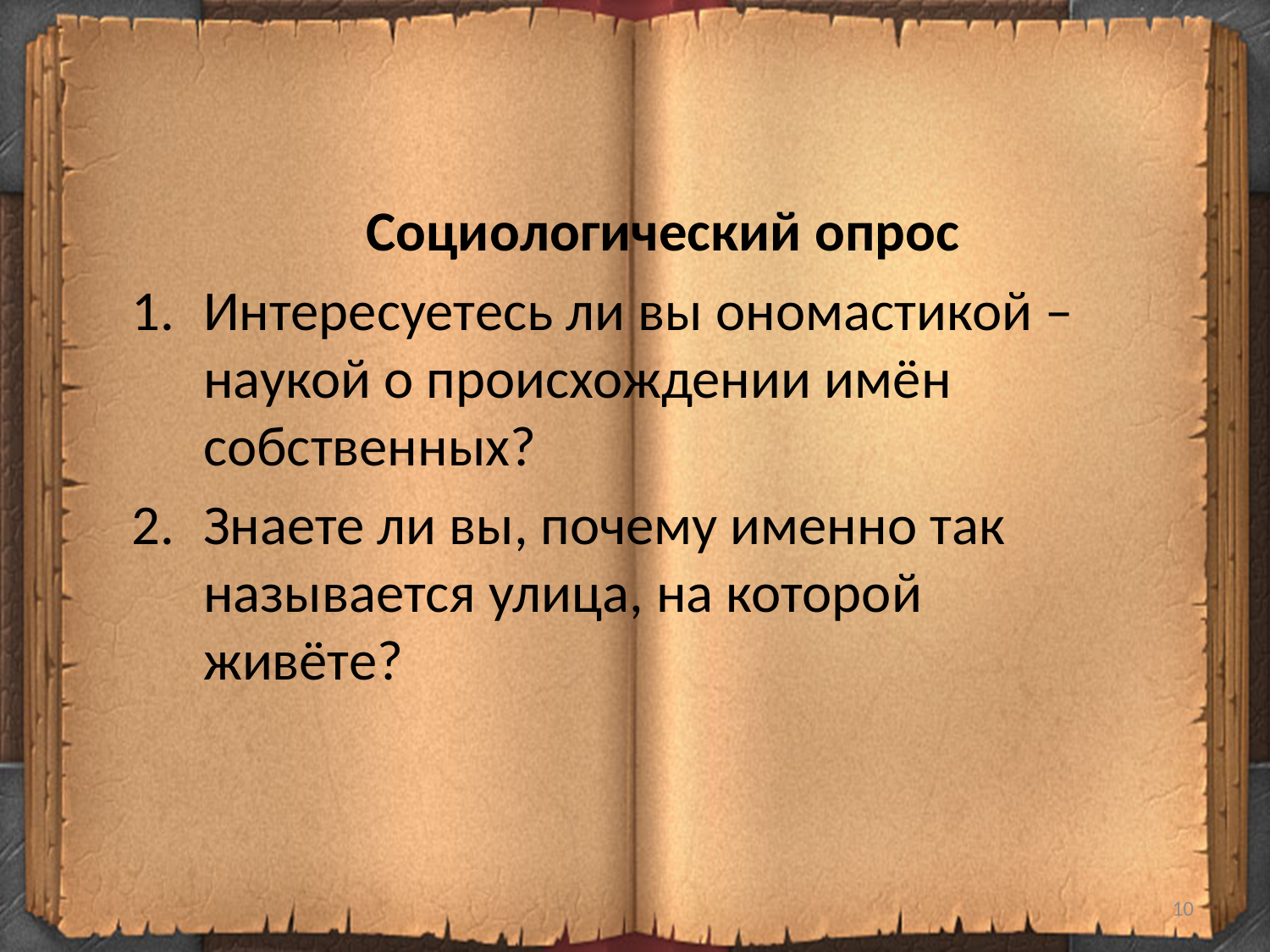

Социологический опрос
Интересуетесь ли вы ономастикой – наукой о происхождении имён собственных?
Знаете ли вы, почему именно так называется улица, на которой живёте?
#
10